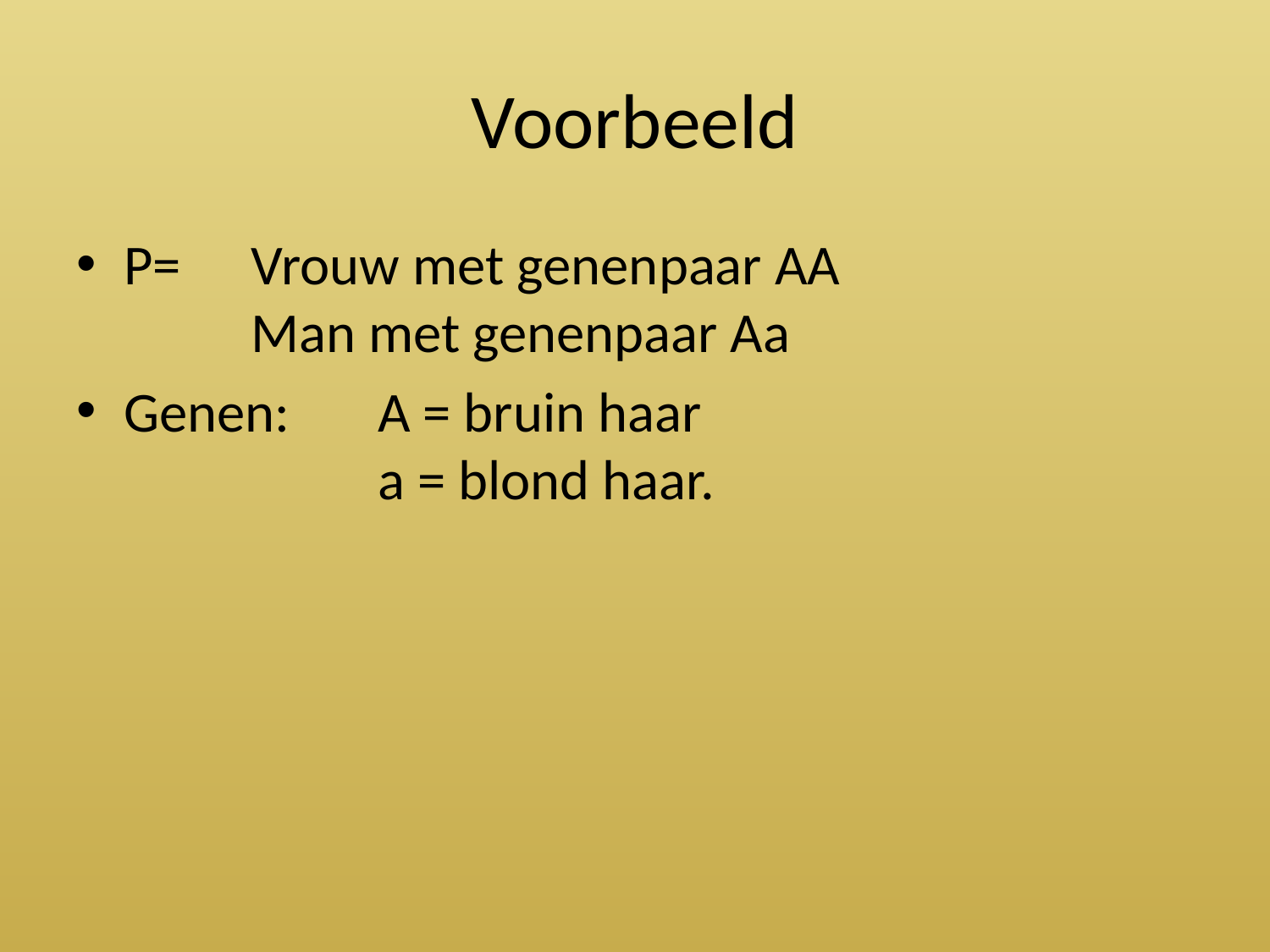

# Voorbeeld
P=	Vrouw met genenpaar AA
  	Man met genenpaar Aa
Genen:	A = bruin haar
		a = blond haar.